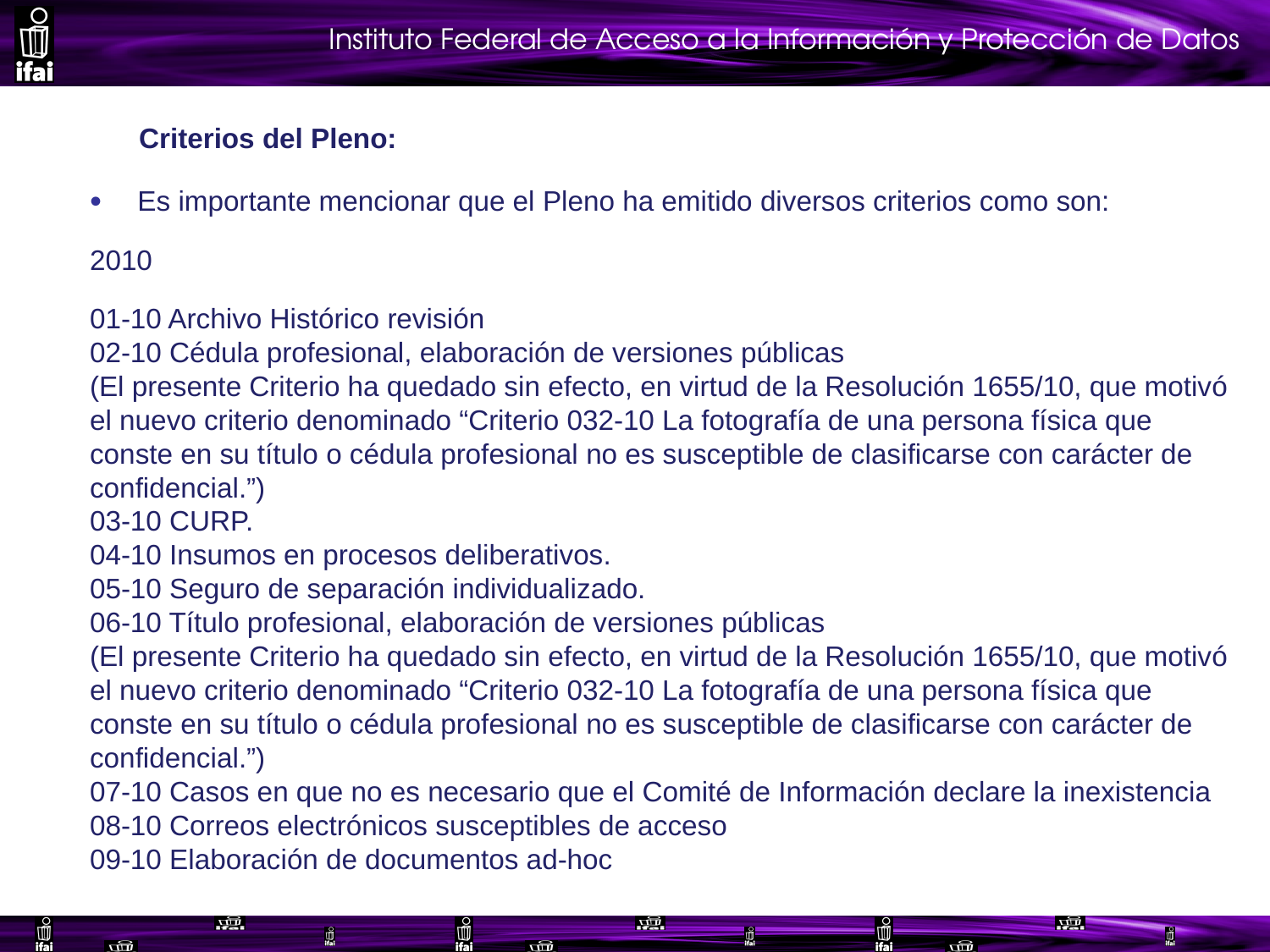

Criterios del Pleno:

Es importante mencionar que el Pleno ha emitido diversos criterios como son:

2010

01-10 Archivo Histórico revisión
02-10 Cédula profesional, elaboración de versiones públicas
(El presente Criterio ha quedado sin efecto, en virtud de la Resolución 1655/10, que motivó el nuevo criterio denominado “Criterio 032-10 La fotografía de una persona física que conste en su título o cédula profesional no es susceptible de clasificarse con carácter de confidencial.”)
03-10 CURP.
04-10 Insumos en procesos deliberativos.
05-10 Seguro de separación individualizado.
06-10 Título profesional, elaboración de versiones públicas
(El presente Criterio ha quedado sin efecto, en virtud de la Resolución 1655/10, que motivó el nuevo criterio denominado “Criterio 032-10 La fotografía de una persona física que conste en su título o cédula profesional no es susceptible de clasificarse con carácter de confidencial.”)
07-10 Casos en que no es necesario que el Comité de Información declare la inexistencia
08-10 Correos electrónicos susceptibles de acceso
09-10 Elaboración de documentos ad-hoc